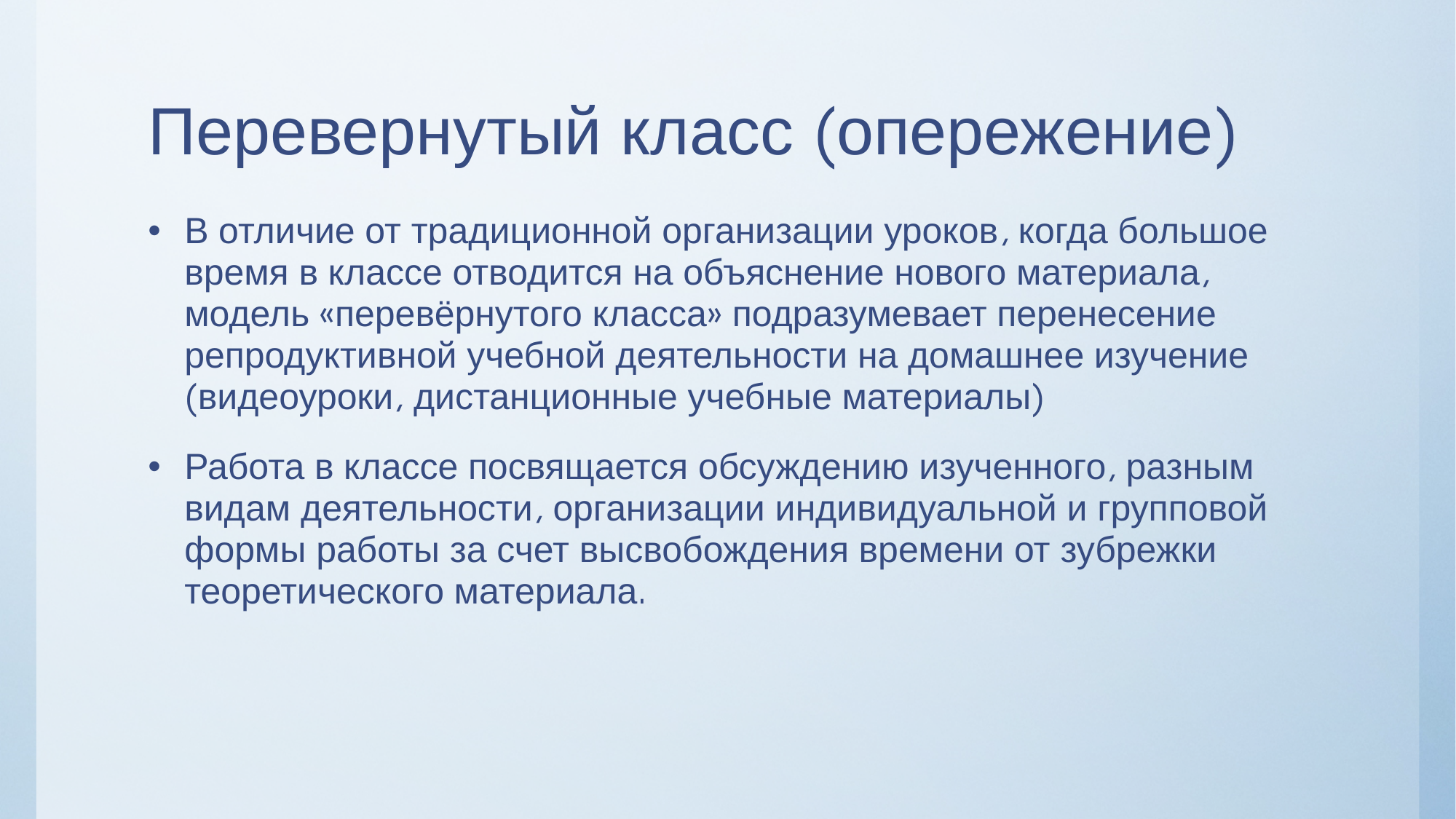

# Перевернутый класс (опережение)
В отличие от традиционной организации уроков, когда большое время в классе отводится на объяснение нового материала, модель «перевёрнутого класса» подразумевает перенесение репродуктивной учебной деятельности на домашнее изучение (видеоуроки, дистанционные учебные материалы)
Работа в классе посвящается обсуждению изученного, разным видам деятельности, организации индивидуальной и групповой формы работы за счет высвобождения времени от зубрежки теоретического материала.